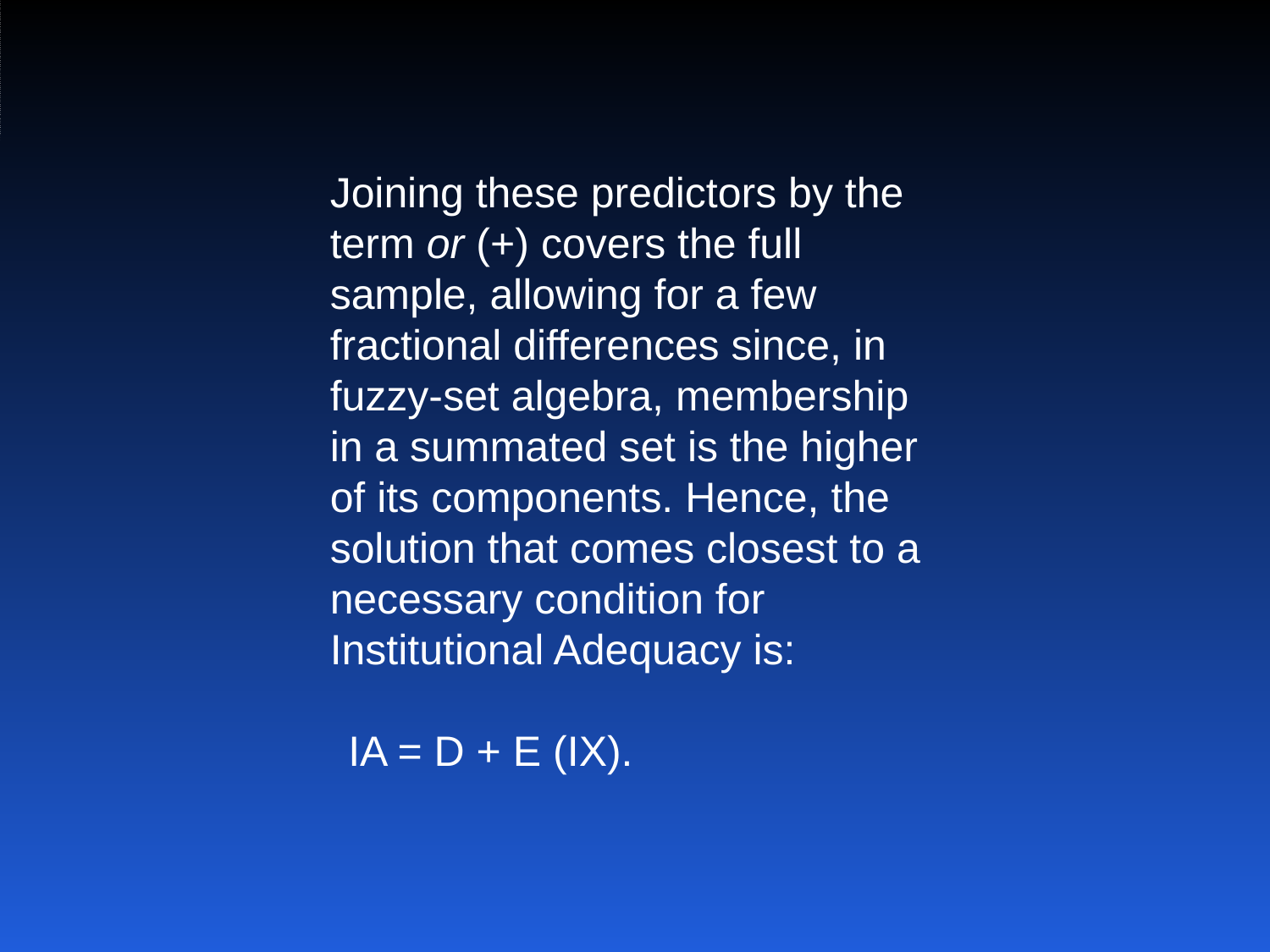

# Joining these predictors by the term or (+) covers the full sample, allowing ...
Joining these predictors by the term or (+) covers the full sample, allowing for a few fractional differences since, in fuzzy-set algebra, membership in a summated set is the higher of its components. Hence, the solution that comes closest to a necessary condition for Institutional Adequacy is:

IA = D + E (IX).